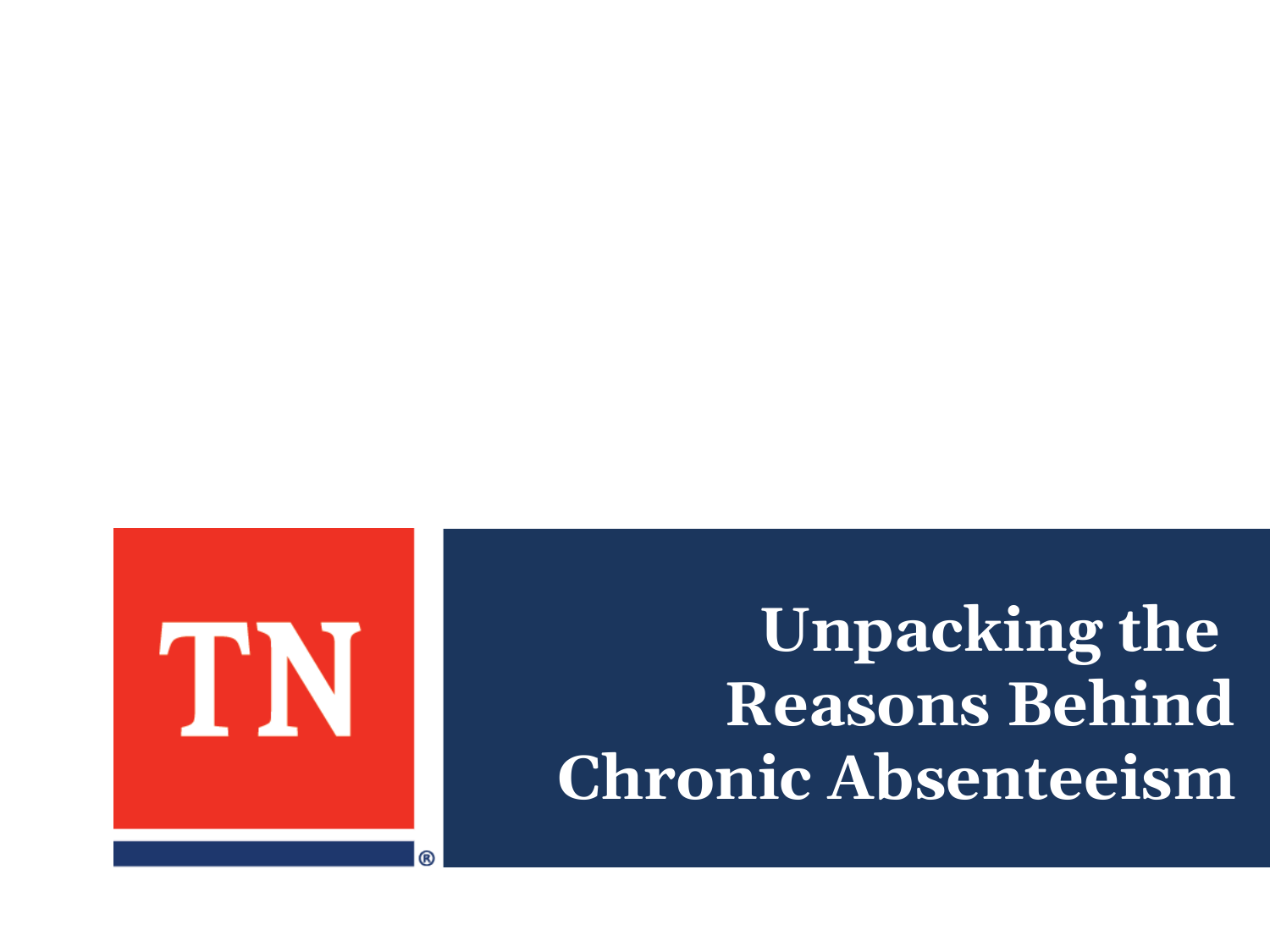

# Unpacking the Reasons Behind Chronic Absenteeism